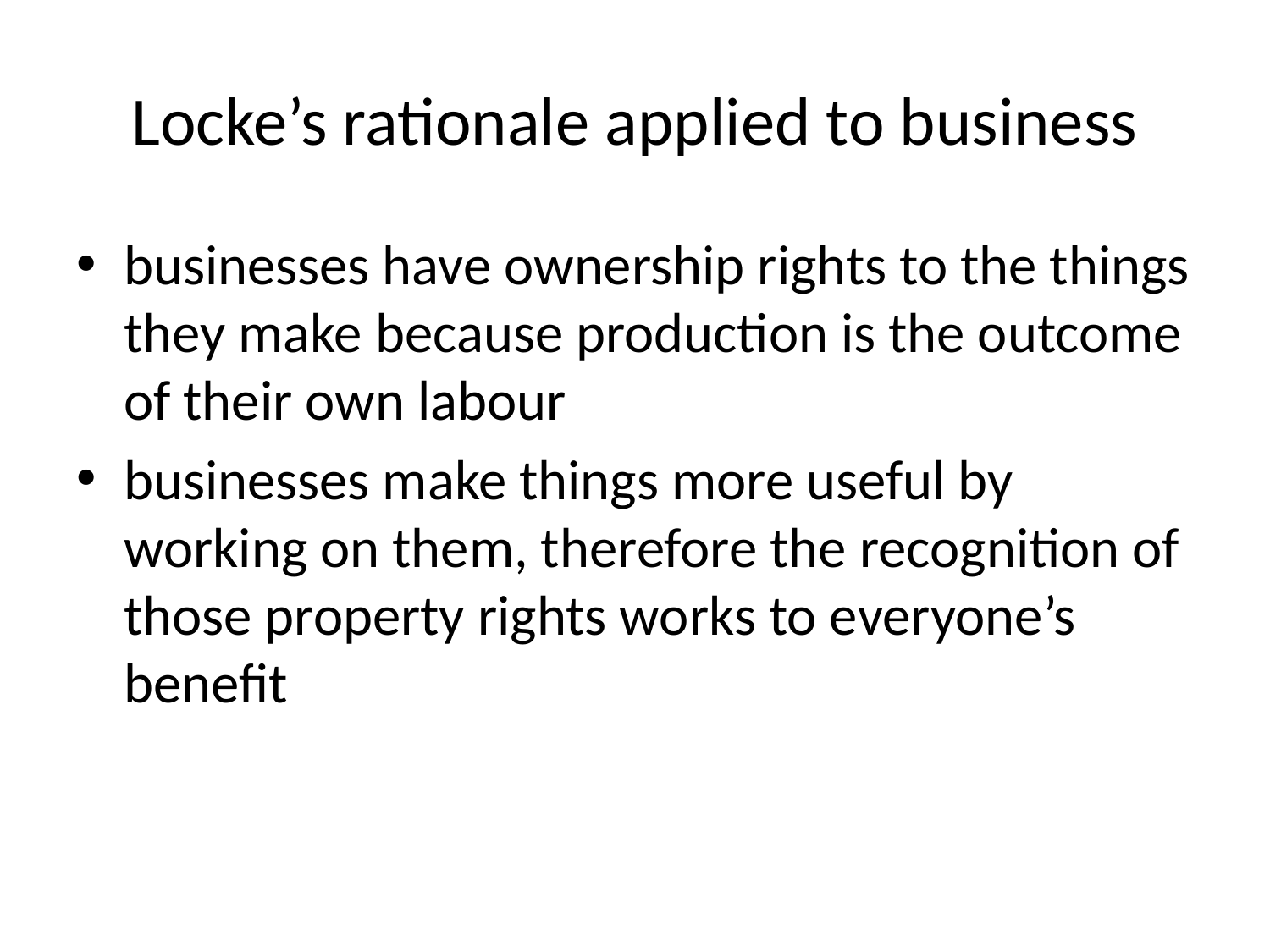

# Locke’s rationale applied to business
businesses have ownership rights to the things they make because production is the outcome of their own labour
businesses make things more useful by working on them, therefore the recognition of those property rights works to everyone’s benefit